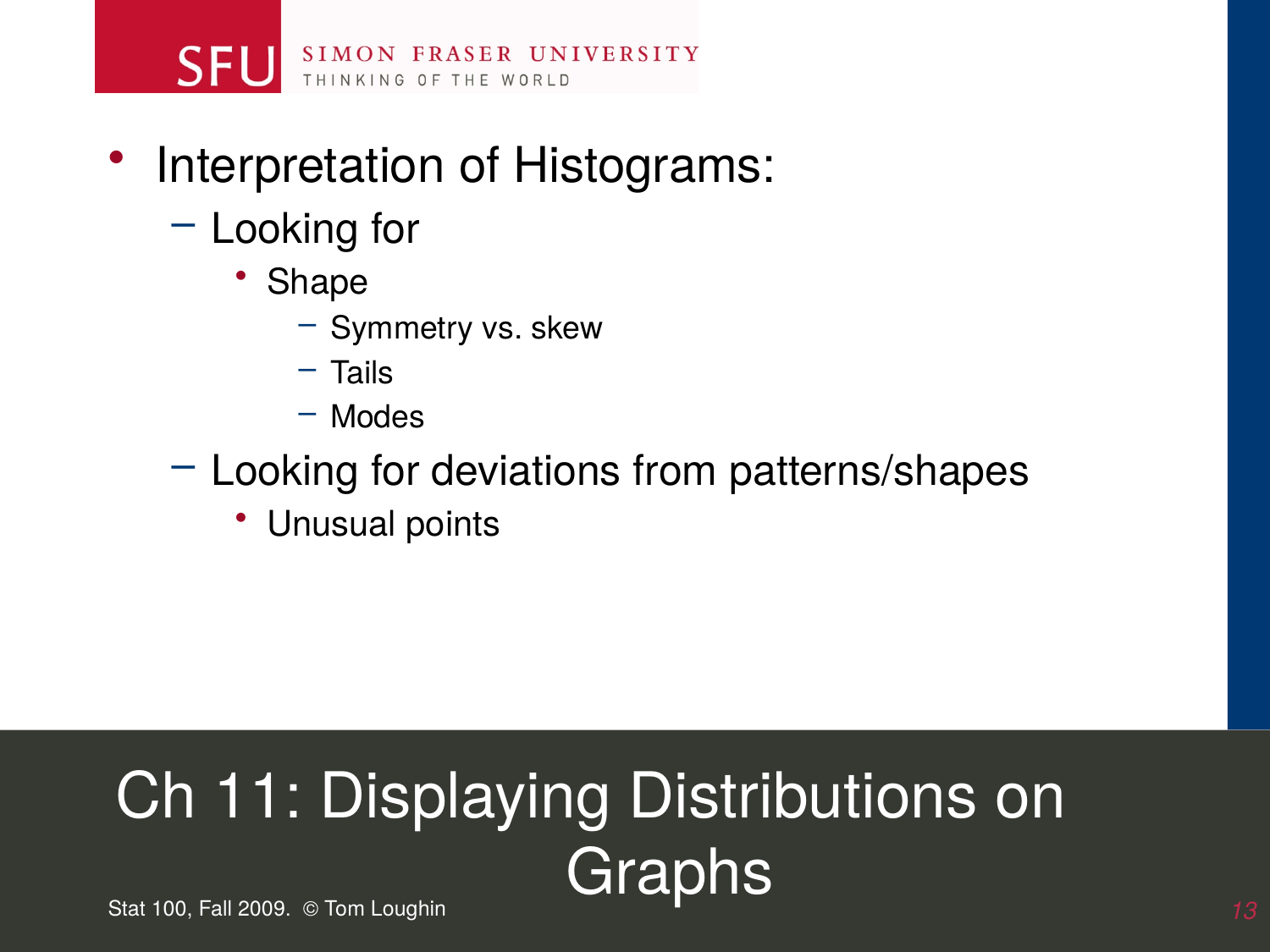

Interpretation of Histograms:
Looking for
Shape
Symmetry vs. skew
Tails
Modes
Looking for deviations from patterns/shapes
Unusual points

# Ch 11: Displaying Distributions on          Graphs
Stat 100, Fall 2009.  © Tom Loughin
13